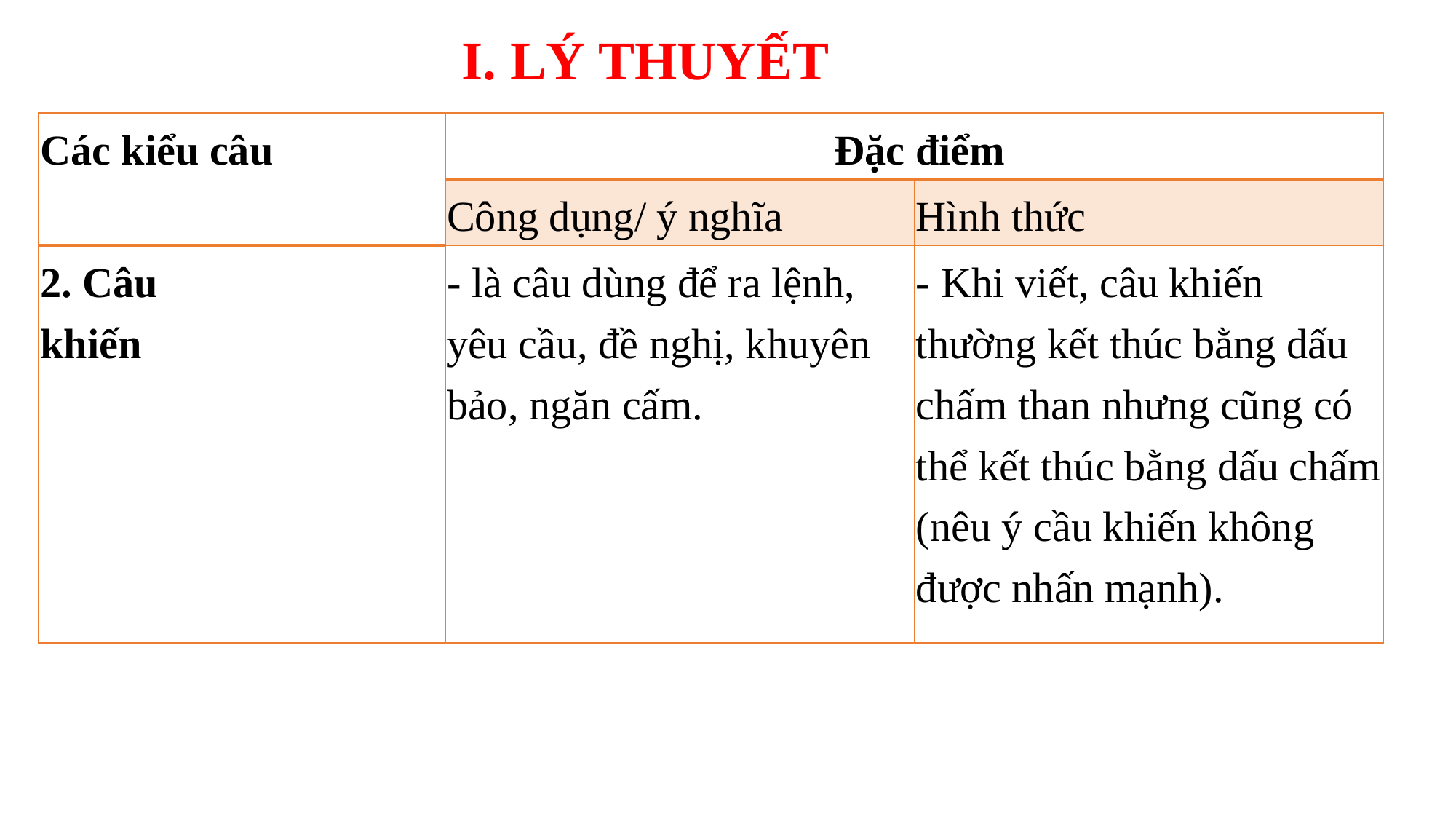

I. LÝ THUYẾT
| Các kiểu câu | Đặc điểm |  |
| --- | --- | --- |
|  | Công dụng/ ý nghĩa | Hình thức |
| 2. Câu khiến | - là câu dùng để ra lệnh, yêu cầu, đề nghị, khuyên bảo, ngăn cấm. | - Khi viết, câu khiến thường kết thúc bằng dấu chấm than nhưng cũng có thể kết thúc bằng dấu chấm (nêu ý cầu khiến không được nhấn mạnh). |